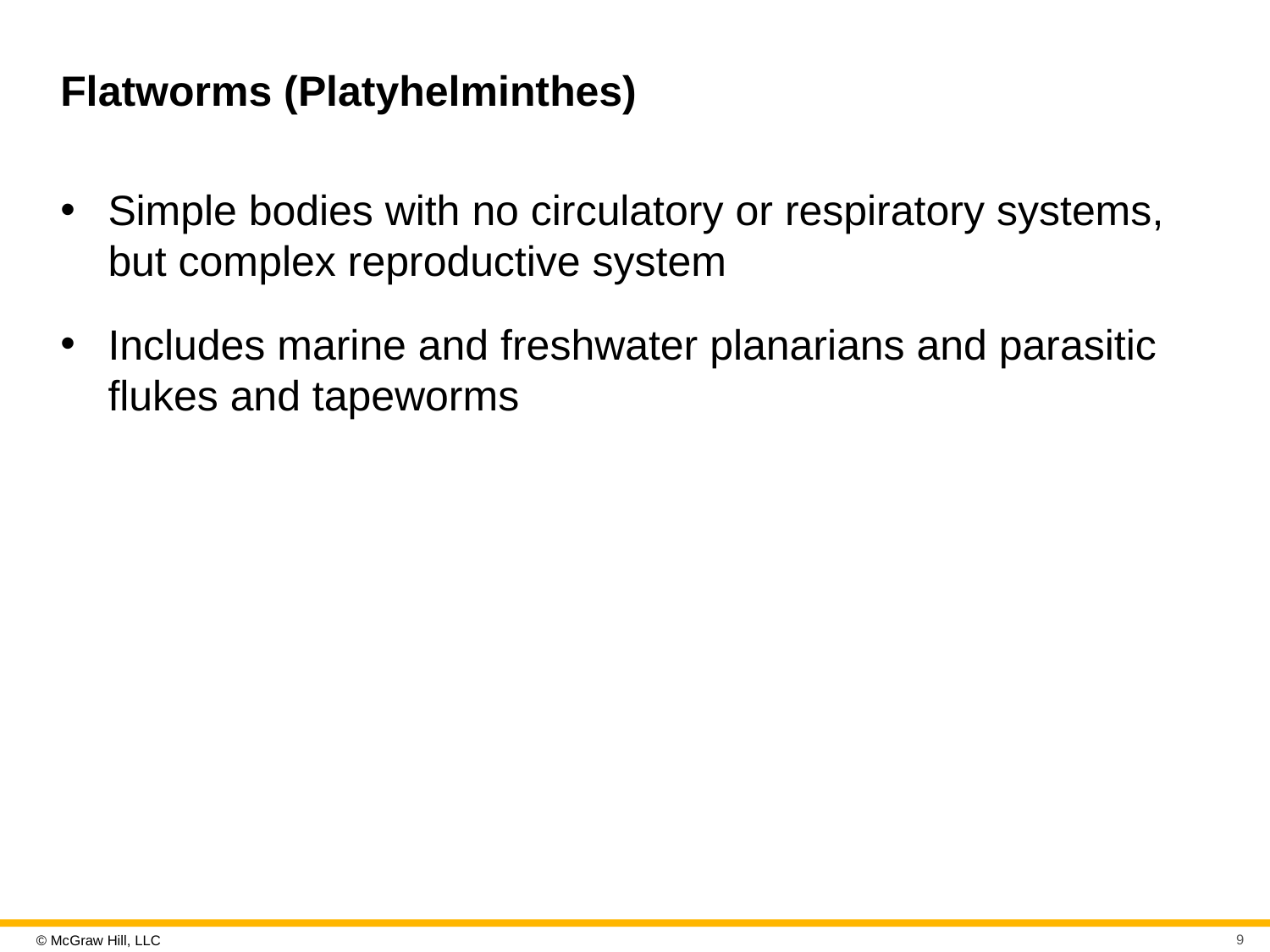

# Flatworms (Platyhelminthes)
Simple bodies with no circulatory or respiratory systems, but complex reproductive system
Includes marine and freshwater planarians and parasitic flukes and tapeworms
9